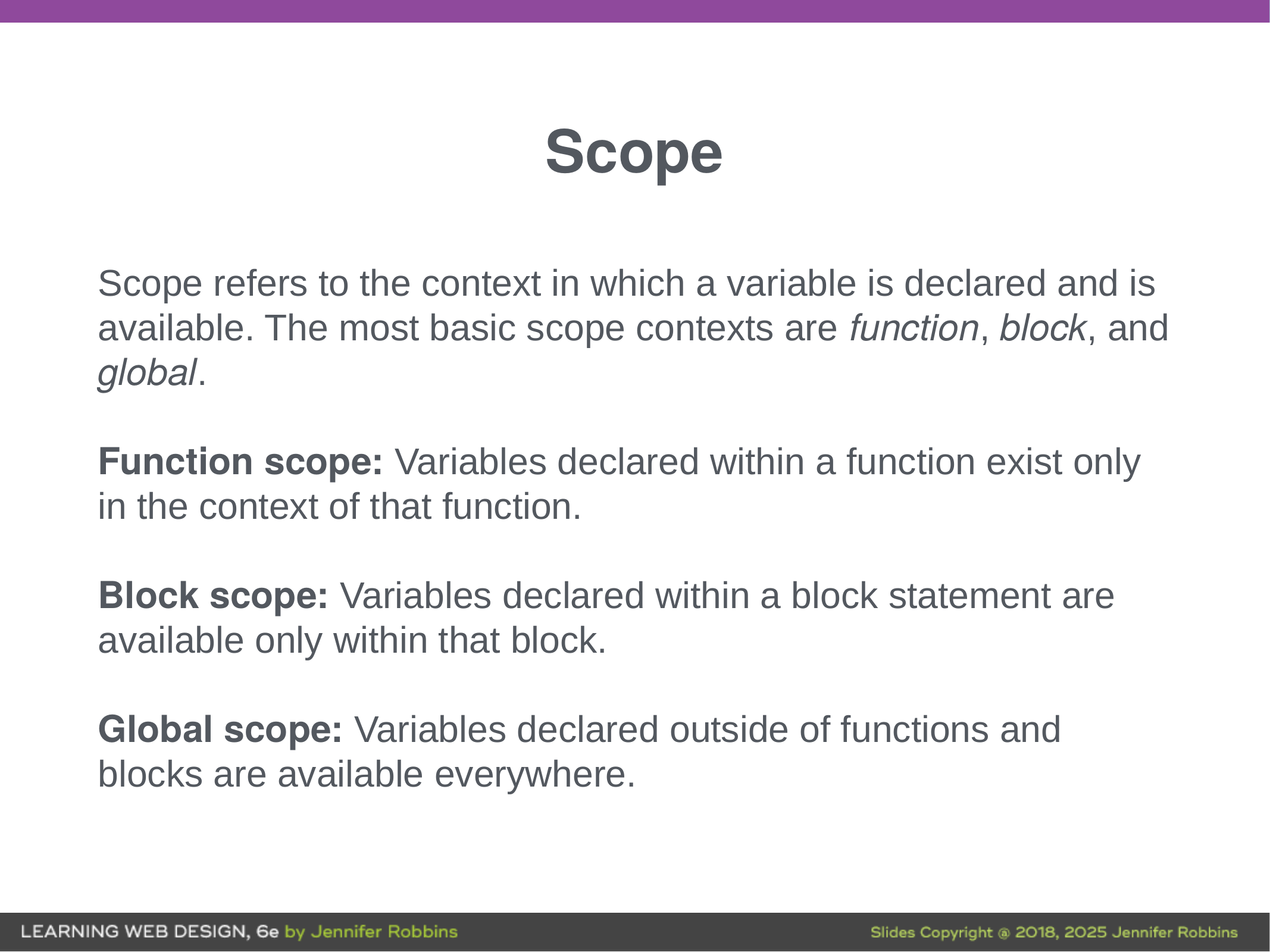

# Scope
Scope refers to the context in which a variable is declared and is available. The most basic scope contexts are function, block, and global.
Function scope: Variables declared within a function exist only in the context of that function.
Block scope: Variables declared within a block statement are available only within that block.
Global scope: Variables declared outside of functions and blocks are available everywhere.